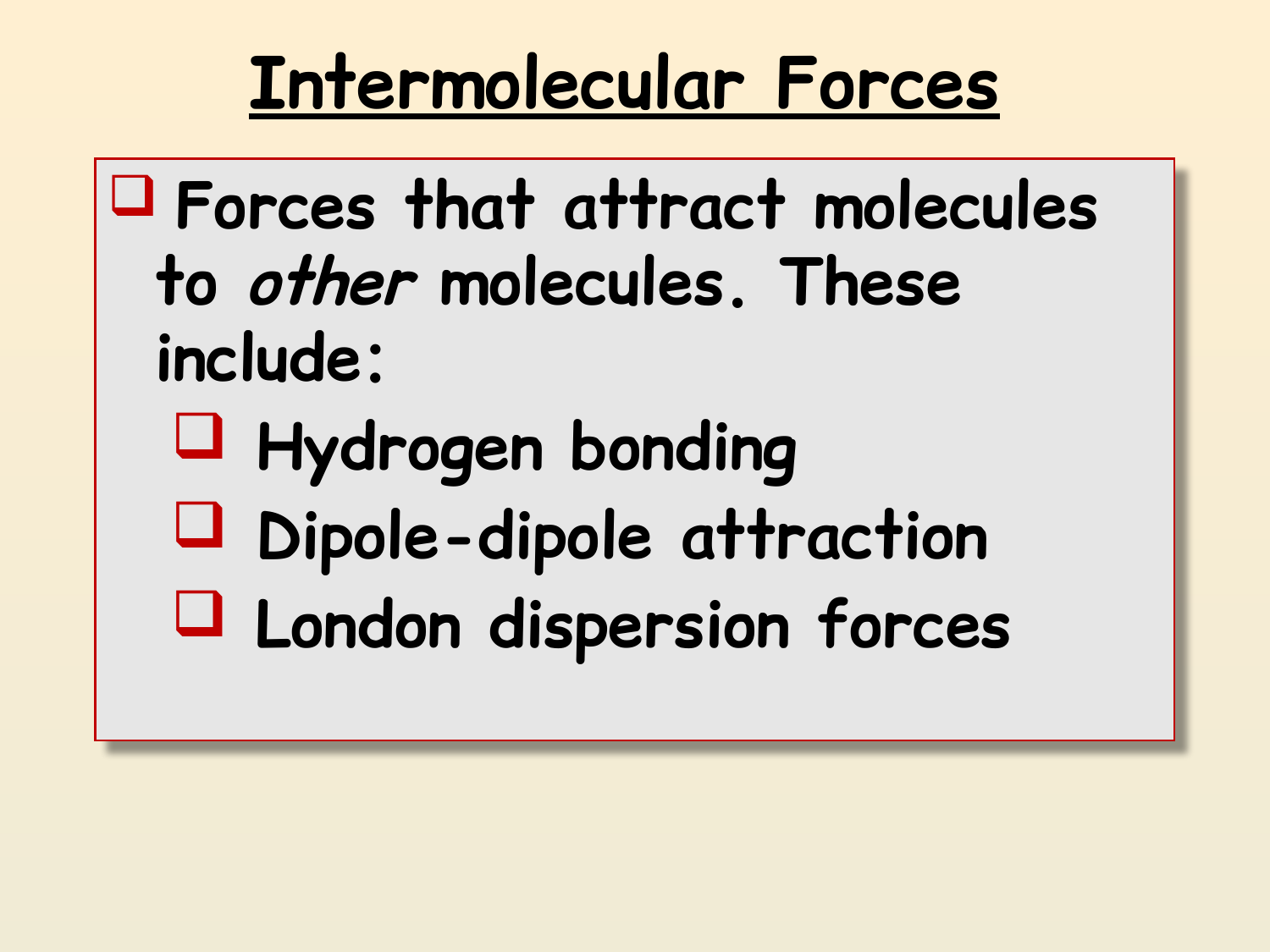

# Intermolecular Forces
 Forces that attract molecules to other molecules. These include:
 Hydrogen bonding
 Dipole-dipole attraction
 London dispersion forces